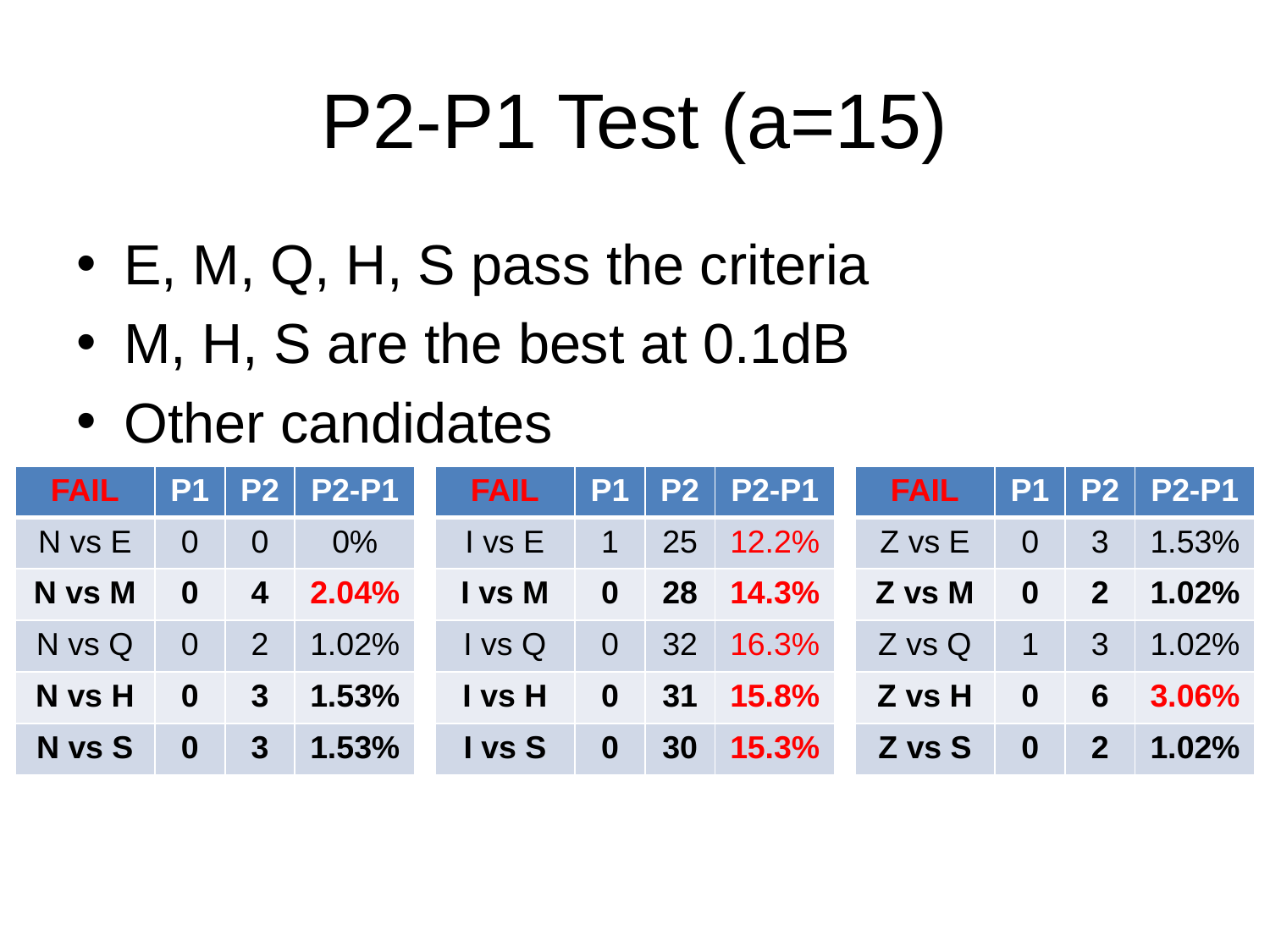

# P2-P1 Test (a=15)
E, M, Q, H, S pass the criteria
M, H, S are the best at 0.1dB
Other candidates
| FAIL | P1 | P2 | P2-P1 |
| --- | --- | --- | --- |
| N vs E | 0 | 0 | 0% |
| N vs M | 0 | 4 | 2.04% |
| N vs Q | 0 | 2 | 1.02% |
| N vs H | 0 | 3 | 1.53% |
| N vs S | 0 | 3 | 1.53% |
| FAIL | P1 | P2 | P2-P1 |
| --- | --- | --- | --- |
| I vs E | 1 | 25 | 12.2% |
| I vs M | 0 | 28 | 14.3% |
| I vs Q | 0 | 32 | 16.3% |
| I vs H | 0 | 31 | 15.8% |
| I vs S | 0 | 30 | 15.3% |
| FAIL | P1 | P2 | P2-P1 |
| --- | --- | --- | --- |
| Z vs E | 0 | 3 | 1.53% |
| Z vs M | 0 | 2 | 1.02% |
| Z vs Q | 1 | 3 | 1.02% |
| Z vs H | 0 | 6 | 3.06% |
| Z vs S | 0 | 2 | 1.02% |